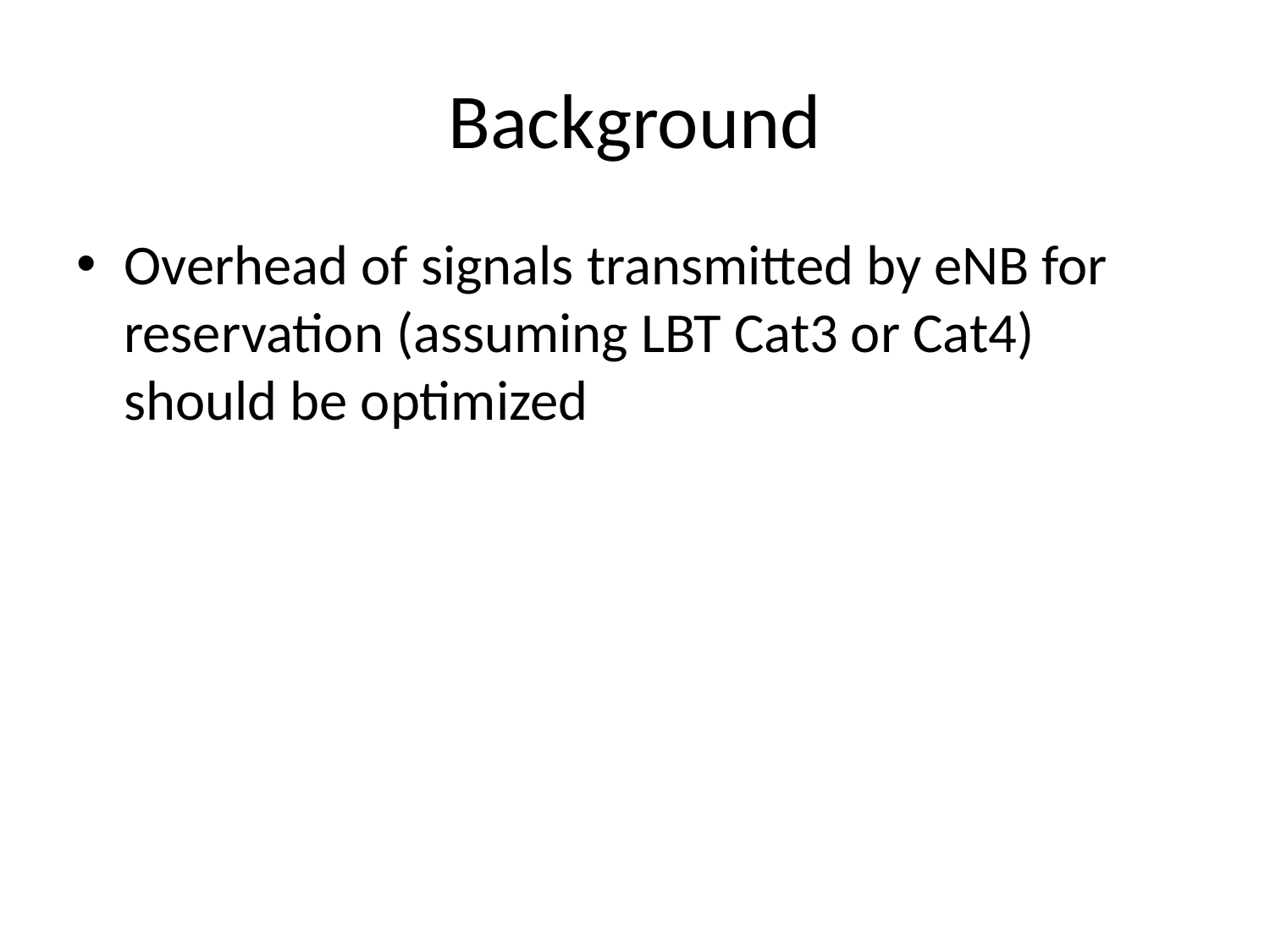

# Background
Overhead of signals transmitted by eNB for reservation (assuming LBT Cat3 or Cat4) should be optimized